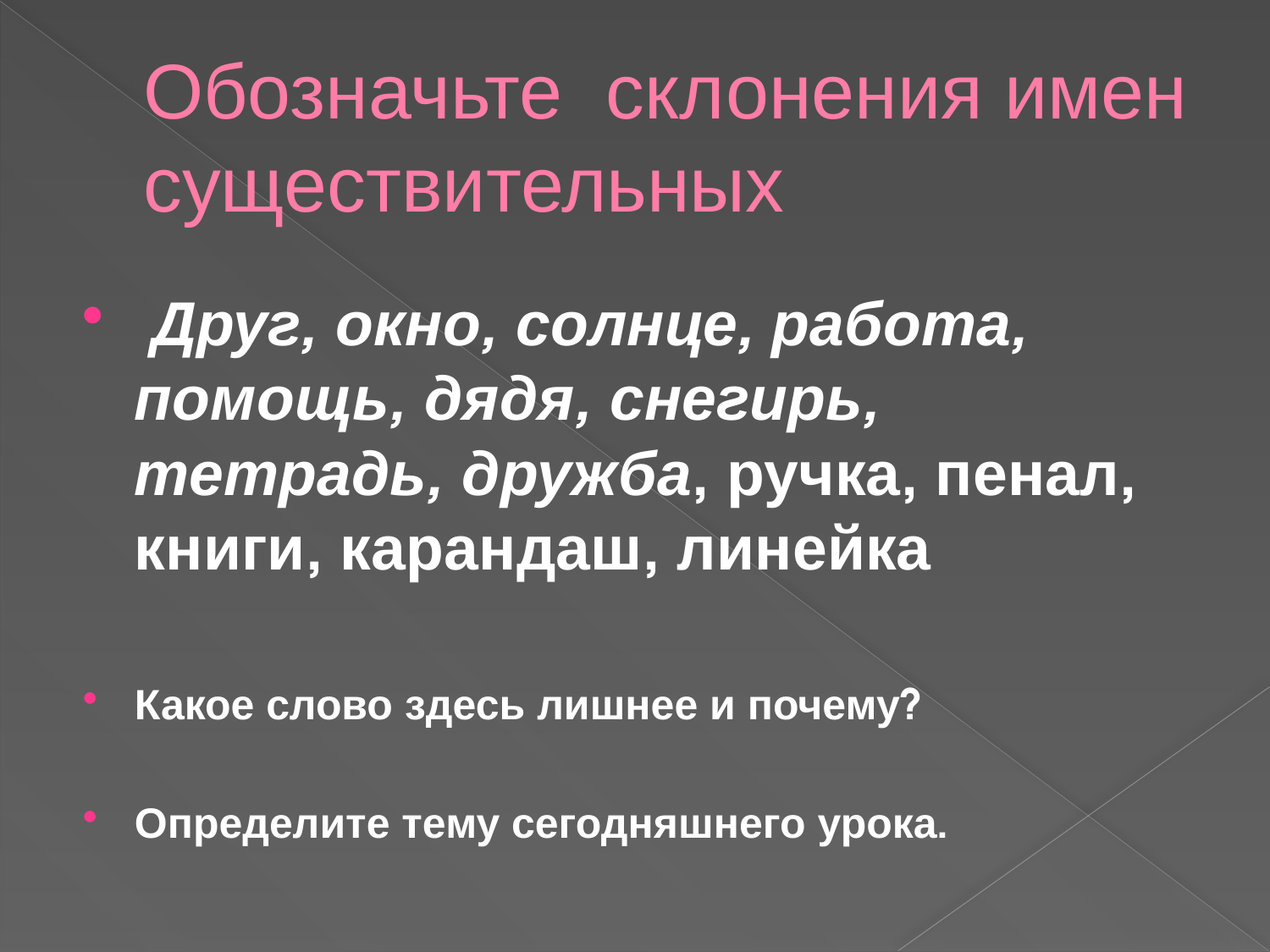

# Обозначьте  склонения имен существительных
 Друг, окно, солнце, работа, помощь, дядя, снегирь, тетрадь, дружба, ручка, пенал, книги, карандаш, линейка

Какое слово здесь лишнее и почему?

Определите тему сегодняшнего урока.